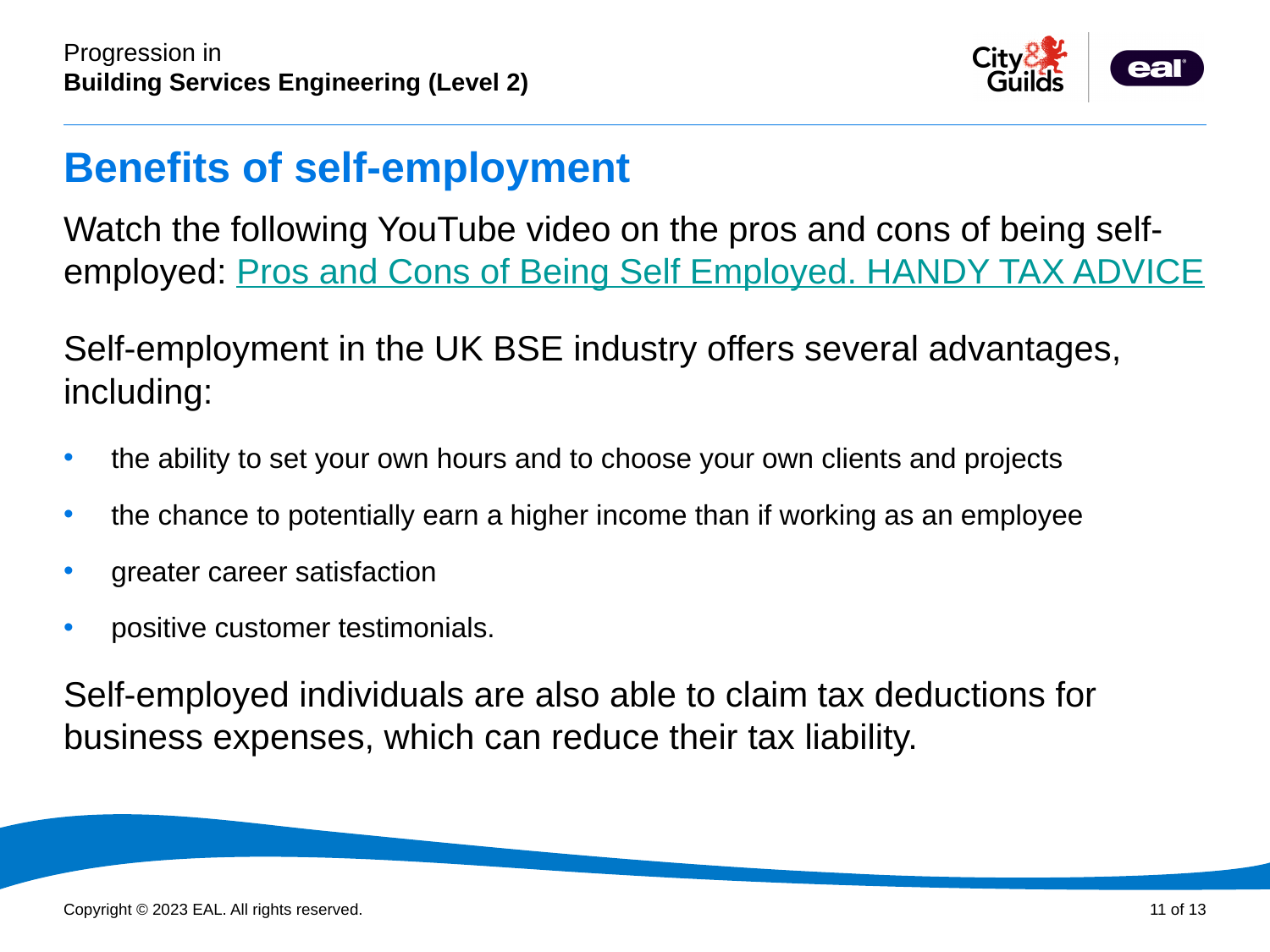

# Benefits of self-employment
Watch the following YouTube video on the pros and cons of being self-employed: Pros and Cons of Being Self Employed. HANDY TAX ADVICE
Self-employment in the UK BSE industry offers several advantages, including:
the ability to set your own hours and to choose your own clients and projects
the chance to potentially earn a higher income than if working as an employee
greater career satisfaction
positive customer testimonials.
Self-employed individuals are also able to claim tax deductions for business expenses, which can reduce their tax liability.